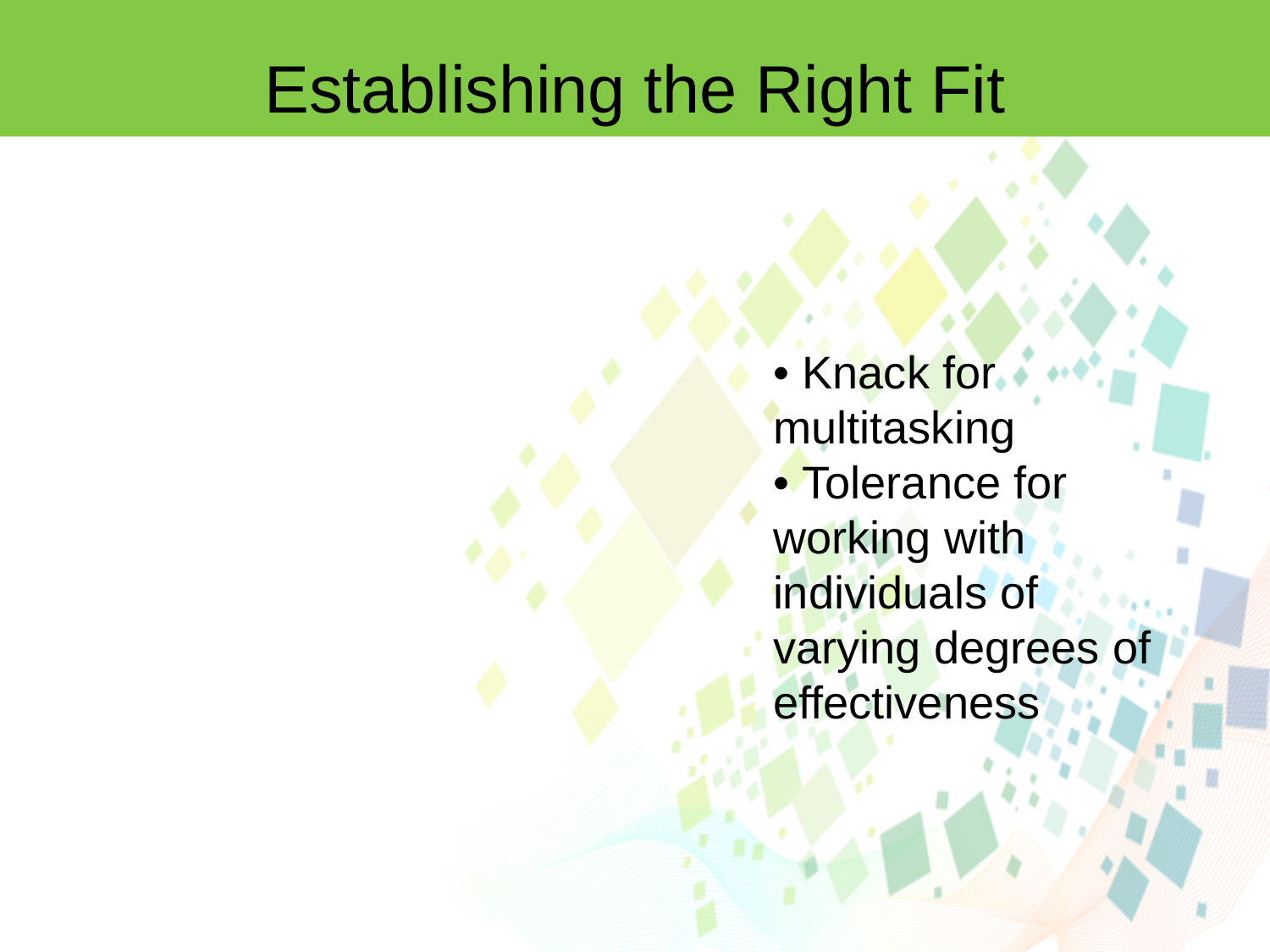

Establishing the Right Fit
• Knack for multitasking
• Tolerance for working with individuals of varying degrees of effectiveness